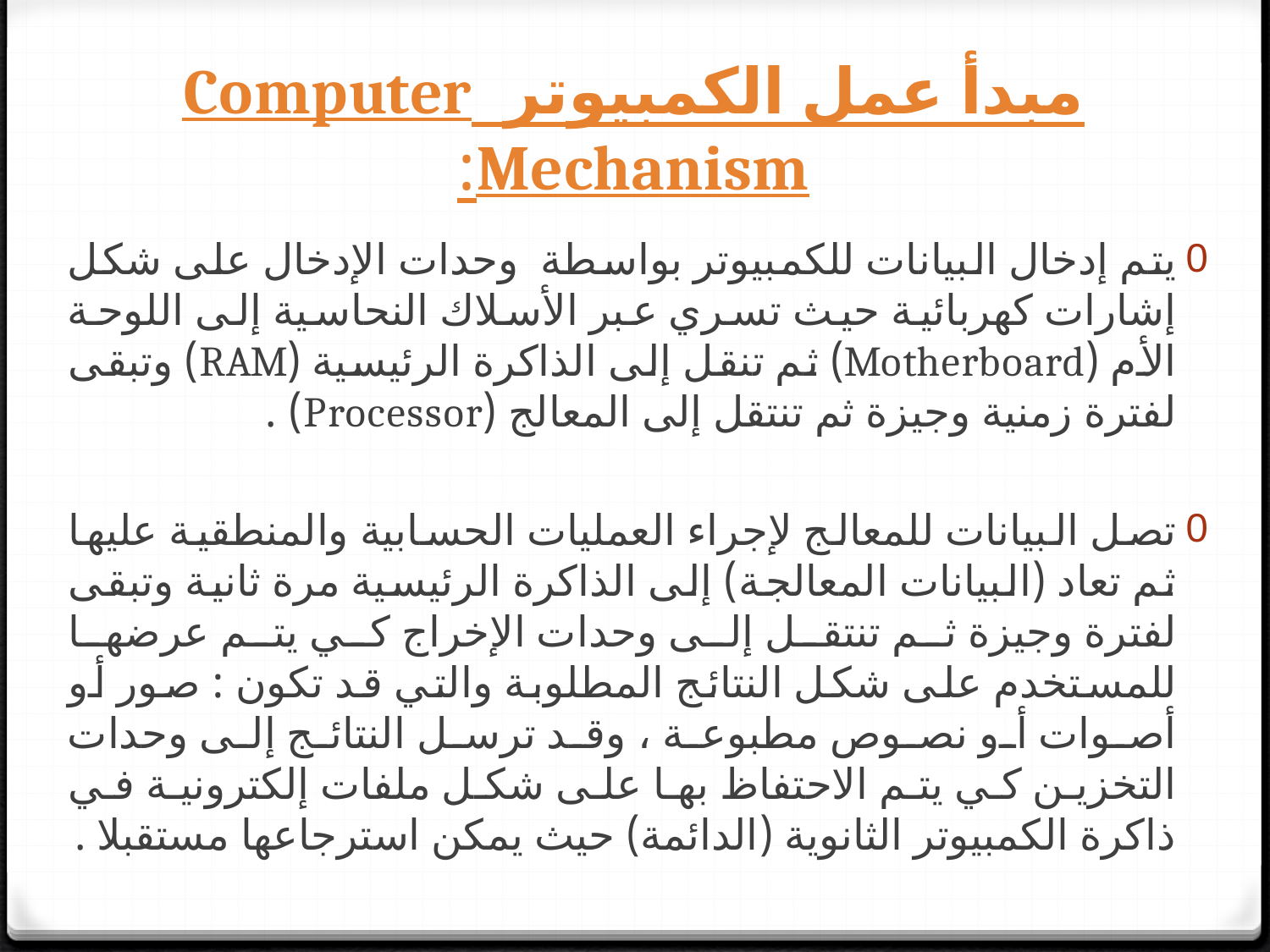

# مبدأ عمل الكمبيوتر  Computer Mechanism:
يتم إدخال البيانات للكمبيوتر بواسطة  وحدات الإدخال على شكل إشارات كهربائية حيث تسري عبر الأسلاك النحاسية إلى اللوحة الأم (Motherboard) ثم تنقل إلى الذاكرة الرئيسية (RAM) وتبقى لفترة زمنية وجيزة ثم تنتقل إلى المعالج (Processor) .

تصل البيانات للمعالج لإجراء العمليات الحسابية والمنطقية عليها ثم تعاد (البيانات المعالجة) إلى الذاكرة الرئيسية مرة ثانية وتبقى لفترة وجيزة ثم تنتقل إلى وحدات الإخراج كي يتم عرضها للمستخدم على شكل النتائج المطلوبة والتي قد تكون : صور أو أصوات أو نصوص مطبوعة ، وقد ترسل النتائج إلى وحدات التخزين كي يتم الاحتفاظ بها على شكل ملفات إلكترونية في ذاكرة الكمبيوتر الثانوية (الدائمة) حيث يمكن استرجاعها مستقبلا .